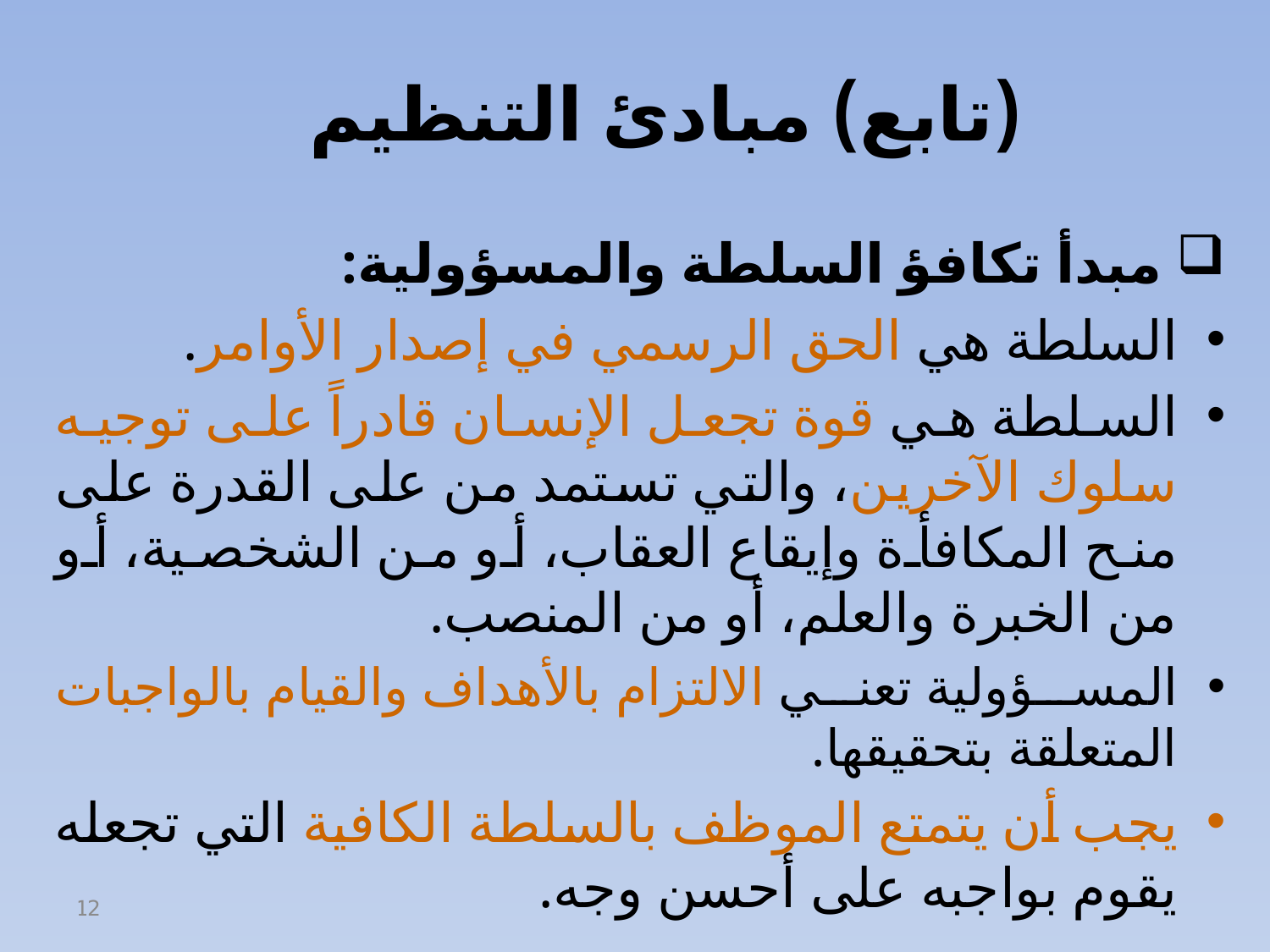

(تابع) مبادئ التنظيم
 مبدأ تكافؤ السلطة والمسؤولية:
السلطة هي الحق الرسمي في إصدار الأوامر.
السلطة هي قوة تجعل الإنسان قادراً على توجيه سلوك الآخرين، والتي تستمد من على القدرة على منح المكافأة وإيقاع العقاب، أو من الشخصية، أو من الخبرة والعلم، أو من المنصب.
المسؤولية تعني الالتزام بالأهداف والقيام بالواجبات المتعلقة بتحقيقها.
يجب أن يتمتع الموظف بالسلطة الكافية التي تجعله يقوم بواجبه على أحسن وجه.

12